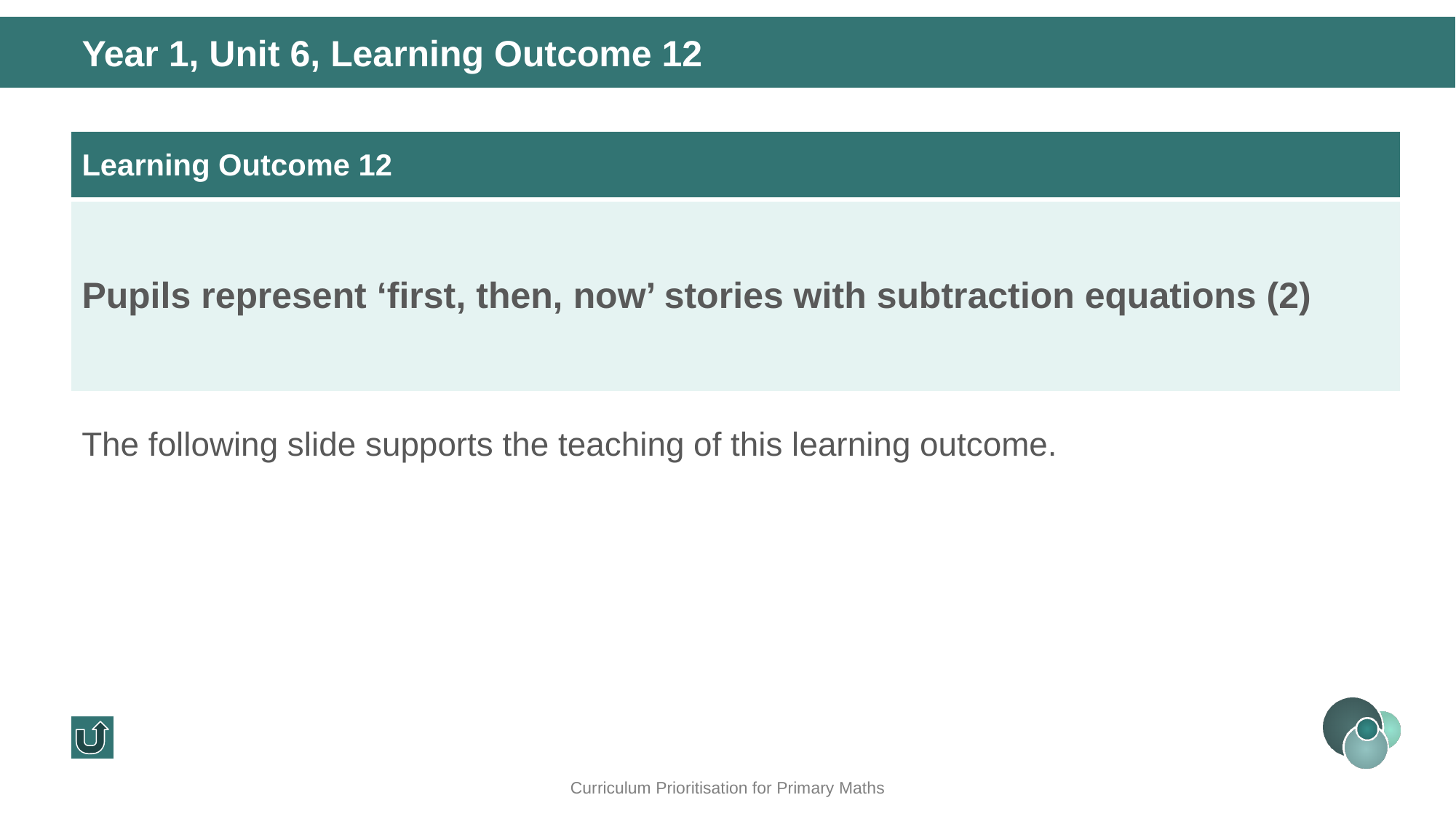

Year 1, Unit 6, Learning Outcome 12
| Learning Outcome 12 |
| --- |
| Pupils represent ‘first, then, now’ stories with subtraction equations (2) |
The following slide supports the teaching of this learning outcome.

Curriculum Prioritisation for Primary Maths